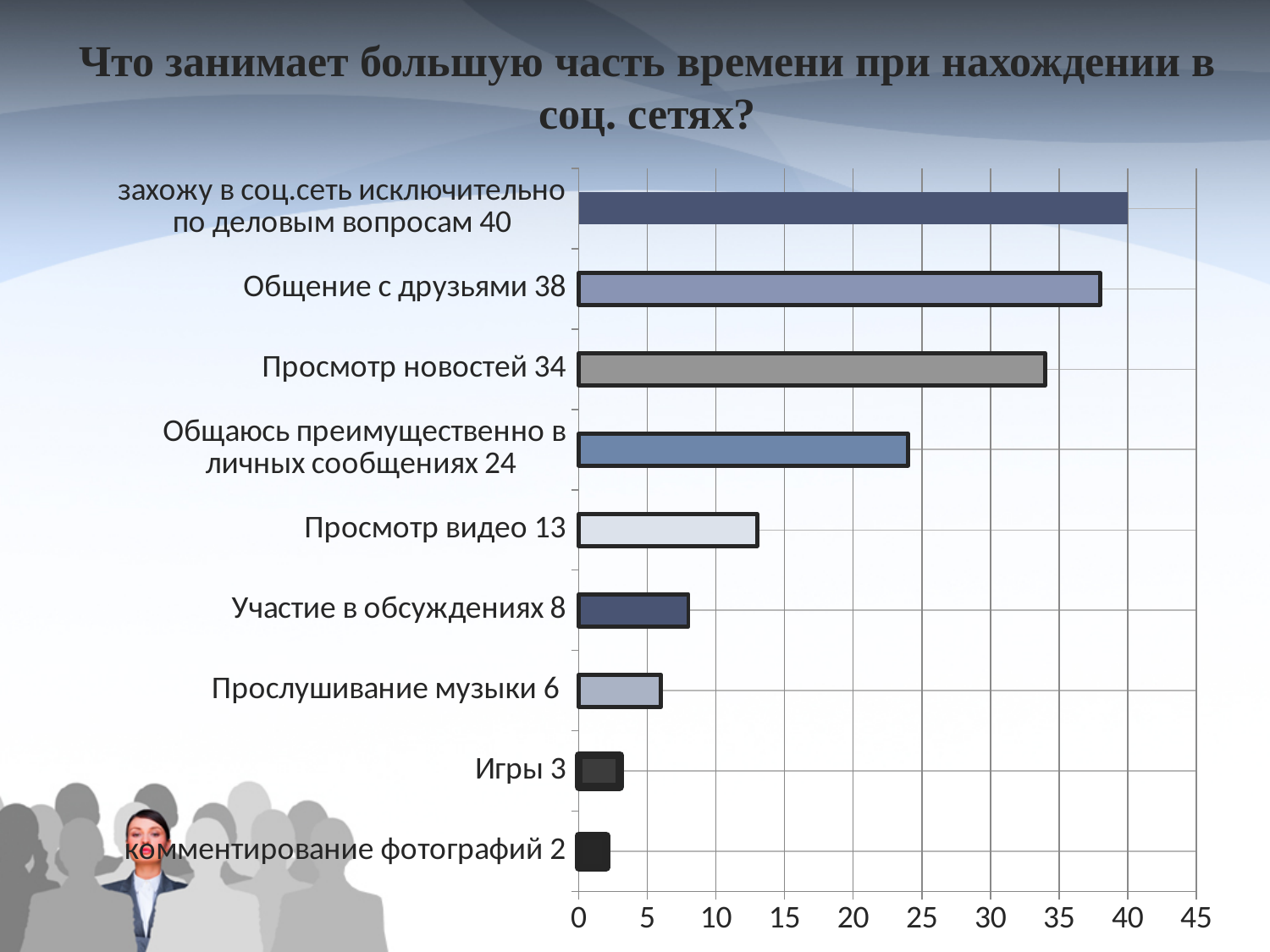

Что занимает большую часть времени при нахождении в соц. сетях?

### Chart

| Category | Столбец1 |
|---|---|
| комментирование фотографий 2 | 2.0 |
| Игры 3 | 3.0 |
| Прослушивание музыки 6  | 6.0 |
| Участие в обсуждениях 8 | 8.0 |
| Просмотр видео 13 | 13.0 |
|  Общаюсь преимущественно в личных сообщениях 24 | 24.0 |
| Просмотр новостей 34 | 34.0 |
| Общение с друзьями 38 | 38.0 |
| захожу в соц.сеть исключительно по деловым вопросам 40 | 40.0 |